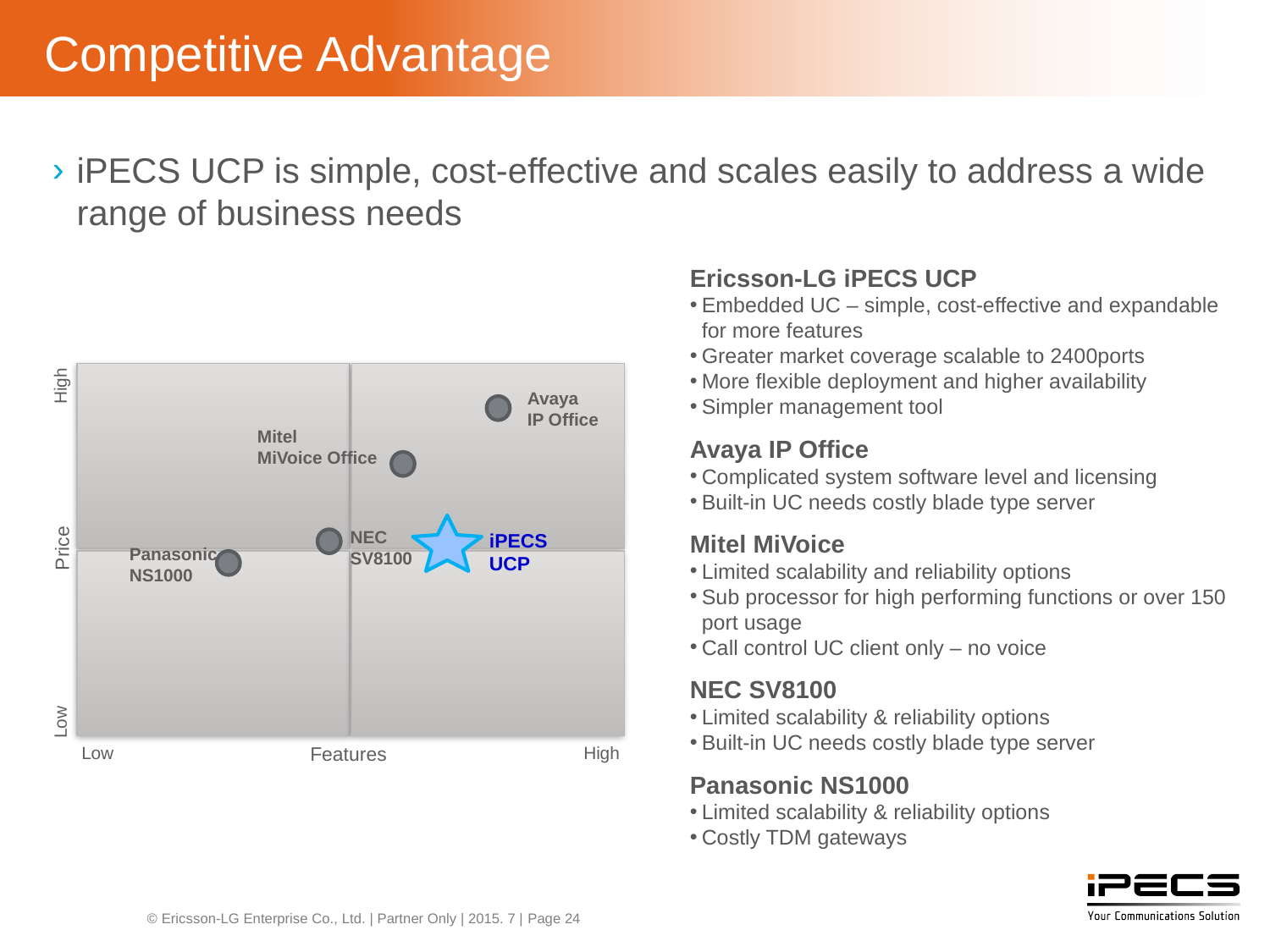

# Competitive Advantage
iPECS UCP is simple, cost-effective and scales easily to address a wide range of business needs

Ericsson-LG iPECS UCP
Embedded UC – simple, cost-effective and expandable for more features
Greater market coverage scalable to 2400ports
More flexible deployment and higher availability
Simpler management tool

Avaya IP Office
Complicated system software level and licensing
Built-in UC needs costly blade type server

Mitel MiVoice
Limited scalability and reliability options
Sub processor for high performing functions or over 150 port usage
Call control UC client only – no voice

NEC SV8100
Limited scalability & reliability options
Built-in UC needs costly blade type server

Panasonic NS1000
Limited scalability & reliability options
Costly TDM gateways

High
Price

Low
Low
High
Features
Avaya
IP Office

Mitel
MiVoice Office

NEC
SV8100
iPECS
UCP

Panasonic
NS1000